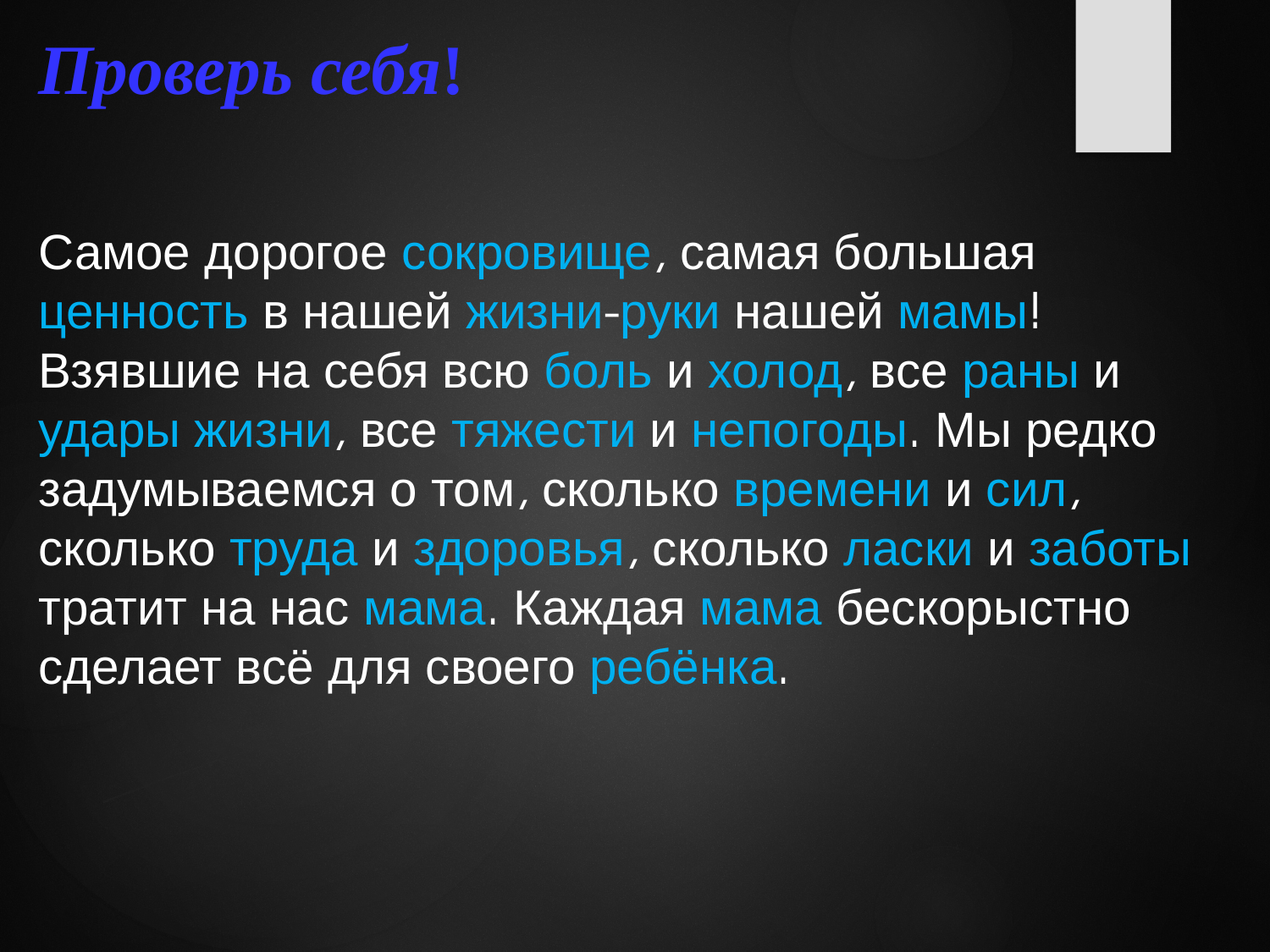

Проверь себя!

Самое дорогое сокровище, самая большая ценность в нашей жизни-руки нашей мамы! Взявшие на себя всю боль и холод, все раны и удары жизни, все тяжести и непогоды. Мы редко задумываемся о том, сколько времени и сил, сколько труда и здоровья, сколько ласки и заботы тратит на нас мама. Каждая мама бескорыстно сделает всё для своего ребёнка.